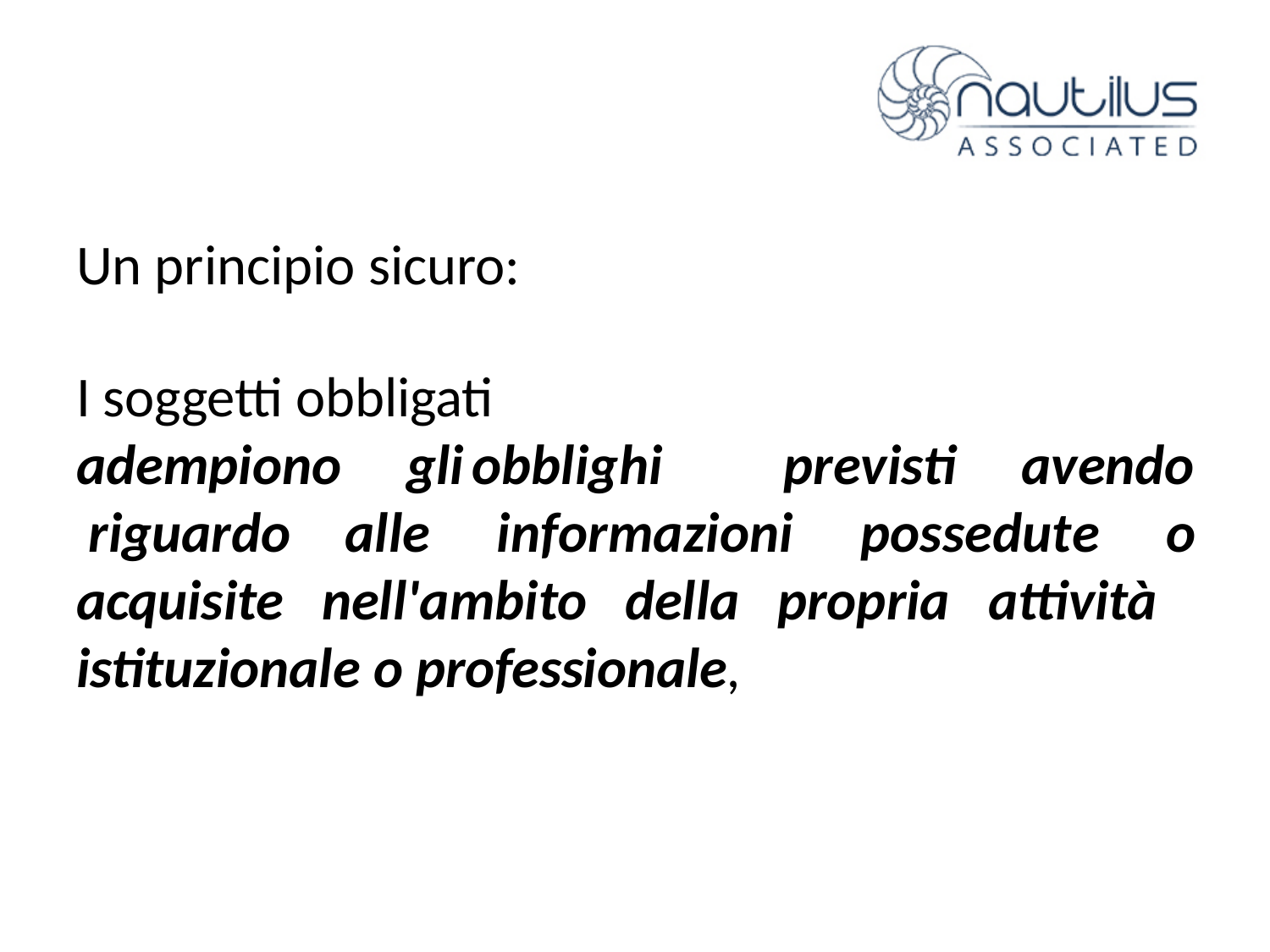

Un principio sicuro:
I soggetti obbligati

gli	obblighi  alle

avendo
adempiono  riguardo
previsti
informazioni	possedute	o
acquisite nell'ambito della propria attività  istituzionale o professionale,